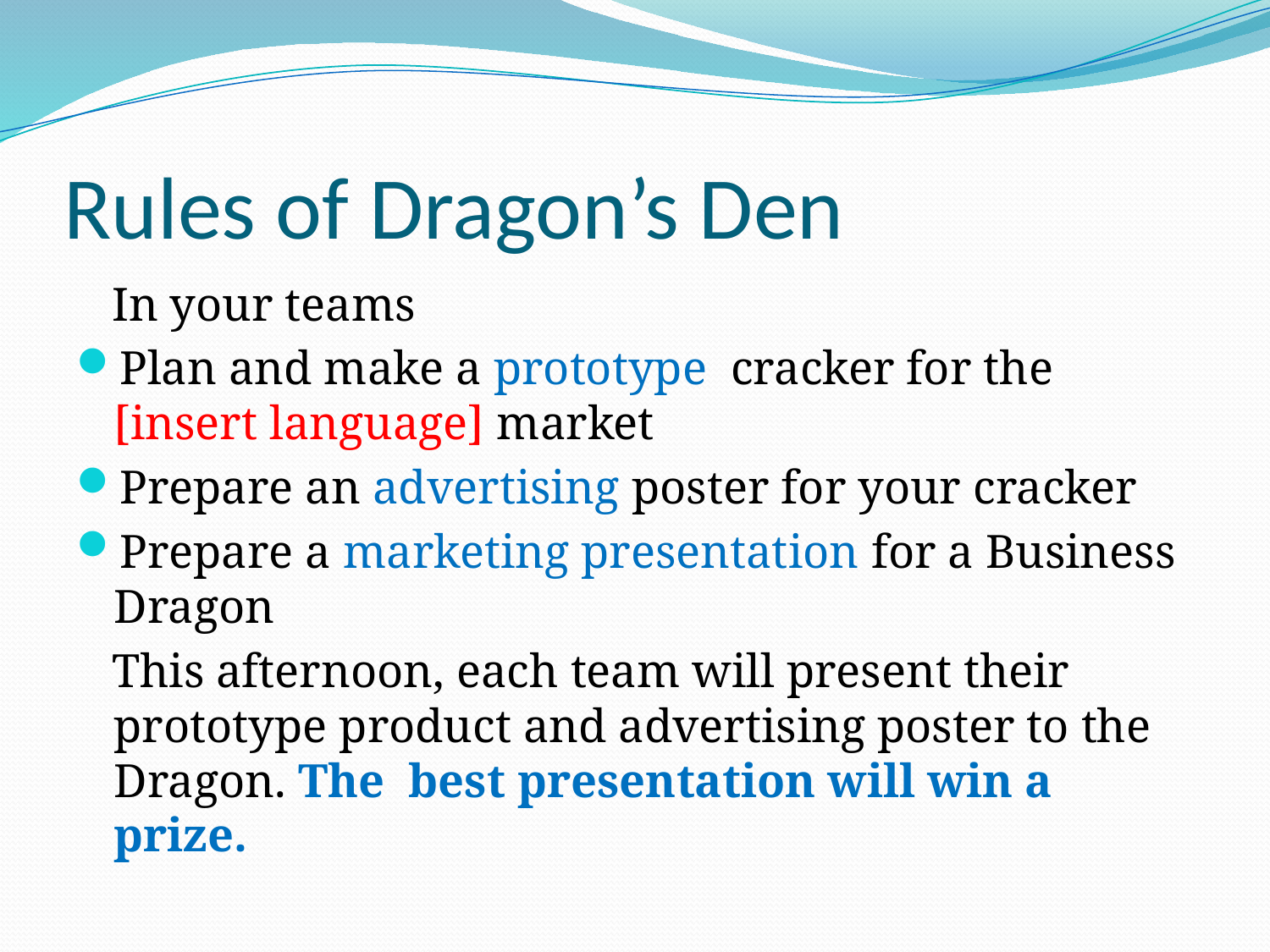

# Rules of Dragon’s Den
   In your teams
Plan and make a prototype  cracker for the [insert language] market
Prepare an advertising poster for your cracker
Prepare a marketing presentation for a Business Dragon
   This afternoon, each team will present their prototype product and advertising poster to the Dragon. The  best presentation will win a prize.